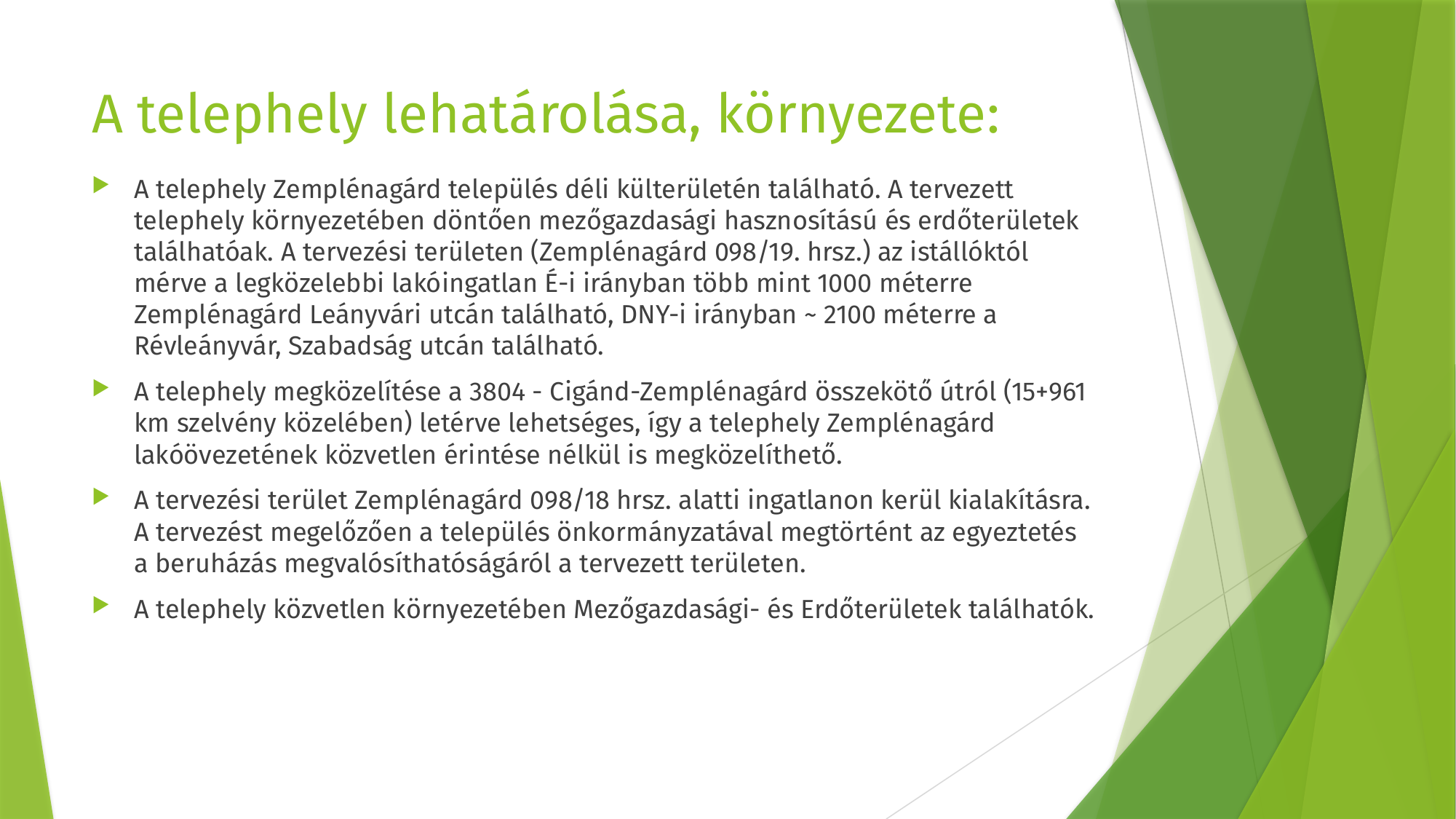

# A telephely lehatárolása, környezete:
A telephely Zemplénagárd település déli külterületén található. A tervezett telephely környezetében döntően mezőgazdasági hasznosítású és erdőterületek találhatóak. A tervezési területen (Zemplénagárd 098/19. hrsz.) az istállóktól mérve a legközelebbi lakóingatlan É-i irányban több mint 1000 méterre Zemplénagárd Leányvári utcán található, DNY-i irányban ~ 2100 méterre a Révleányvár, Szabadság utcán található.
A telephely megközelítése a 3804 - Cigánd-Zemplénagárd összekötő útról (15+961 km szelvény közelében) letérve lehetséges, így a telephely Zemplénagárd lakóövezetének közvetlen érintése nélkül is megközelíthető.
A tervezési terület Zemplénagárd 098/18 hrsz. alatti ingatlanon kerül kialakításra. A tervezést megelőzően a település önkormányzatával megtörtént az egyeztetés a beruházás megvalósíthatóságáról a tervezett területen.
A telephely közvetlen környezetében Mezőgazdasági- és Erdőterületek találhatók.